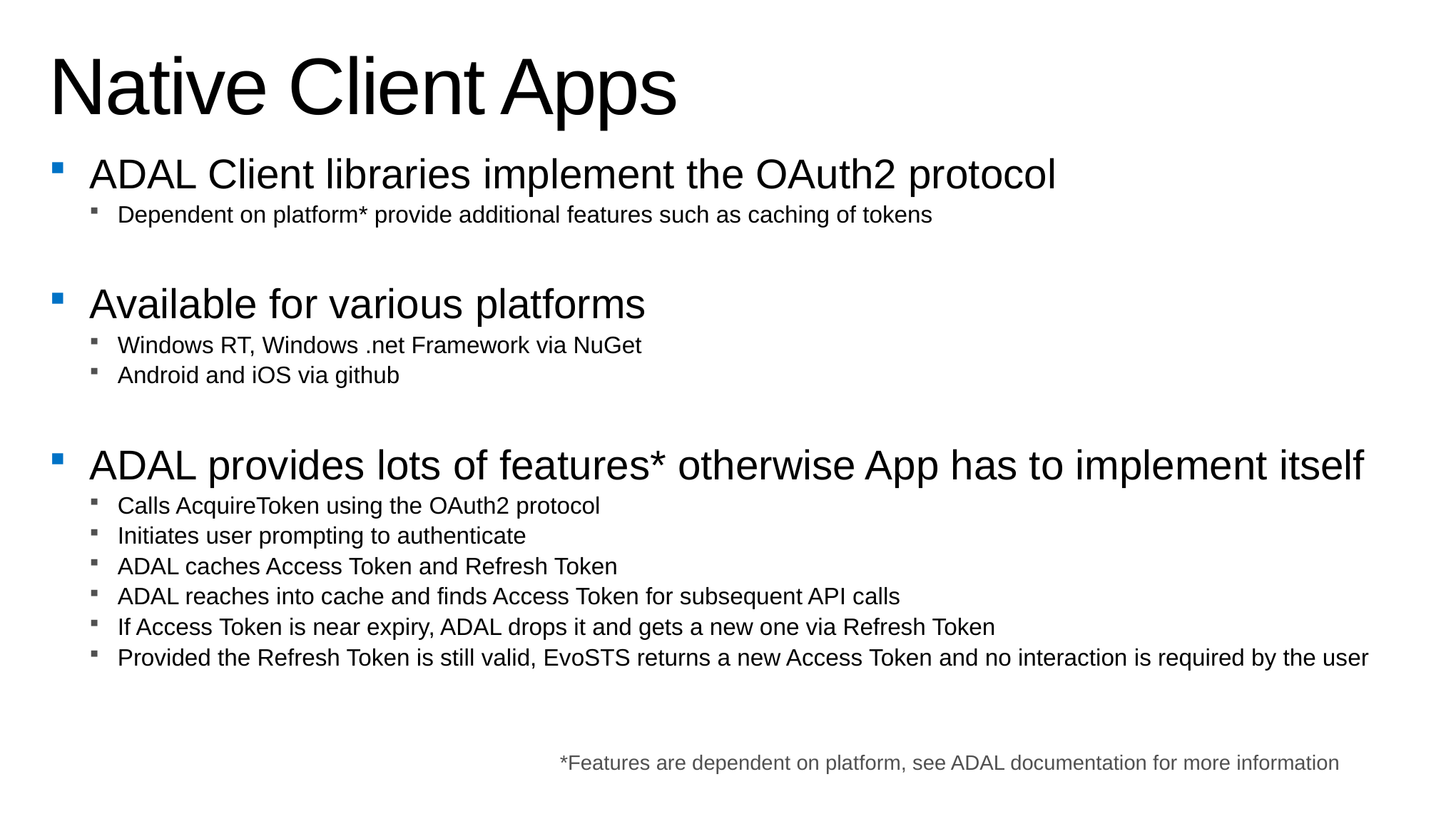

# Native Client Apps
ADAL Client libraries implement the OAuth2 protocol
Dependent on platform* provide additional features such as caching of tokens

Available for various platforms
Windows RT, Windows .net Framework via NuGet
Android and iOS via github

ADAL provides lots of features* otherwise App has to implement itself
Calls AcquireToken using the OAuth2 protocol
Initiates user prompting to authenticate
ADAL caches Access Token and Refresh Token
ADAL reaches into cache and finds Access Token for subsequent API calls
If Access Token is near expiry, ADAL drops it and gets a new one via Refresh Token
Provided the Refresh Token is still valid, EvoSTS returns a new Access Token and no interaction is required by the user
*Features are dependent on platform, see ADAL documentation for more information